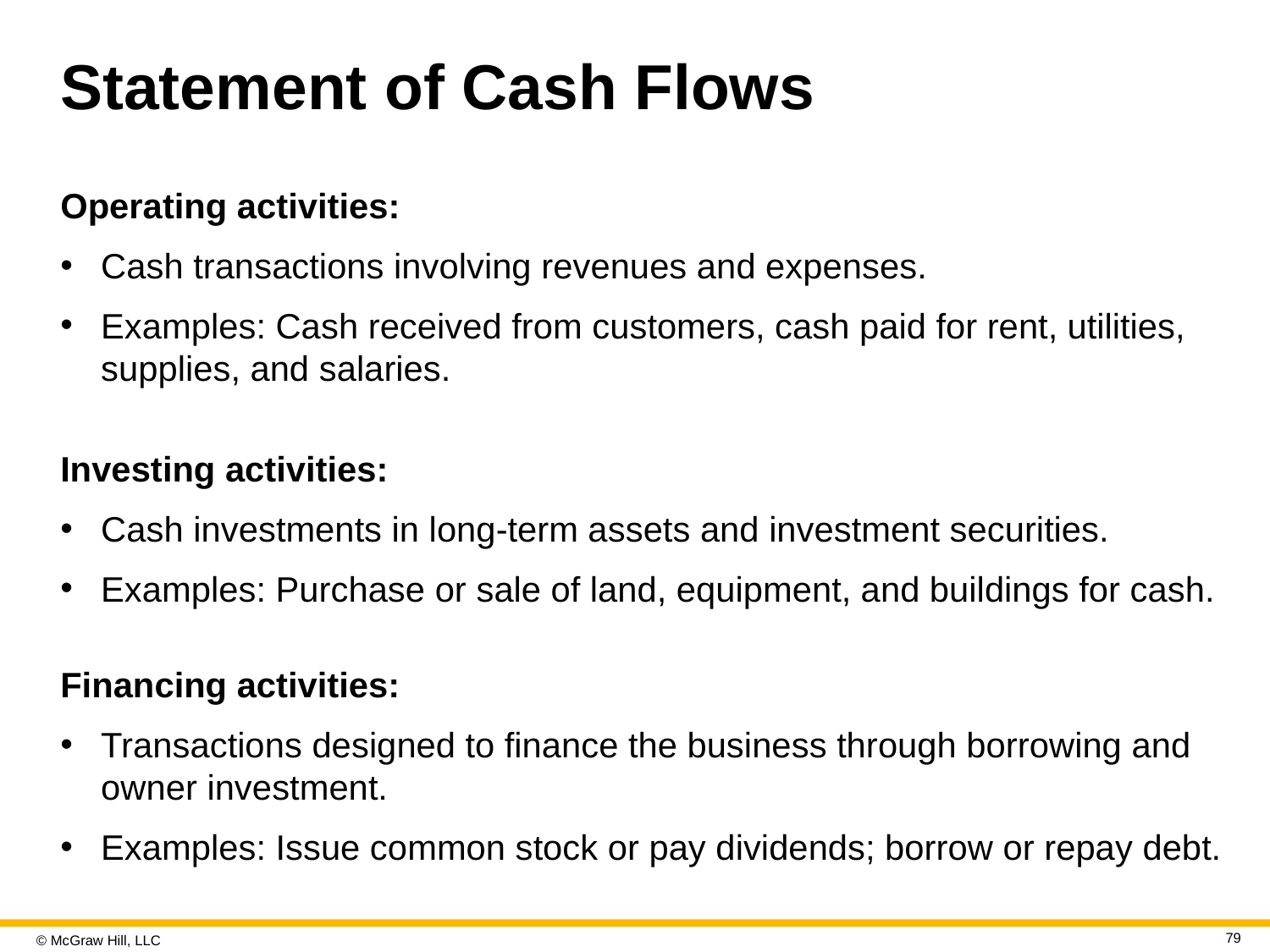

# Statement of Cash Flows
Operating activities:
Cash transactions involving revenues and expenses.
Examples: Cash received from customers, cash paid for rent, utilities, supplies, and salaries.
Investing activities:
Cash investments in long-term assets and investment securities.
Examples: Purchase or sale of land, equipment, and buildings for cash.
Financing activities:
Transactions designed to finance the business through borrowing and owner investment.
Examples: Issue common stock or pay dividends; borrow or repay debt.
79